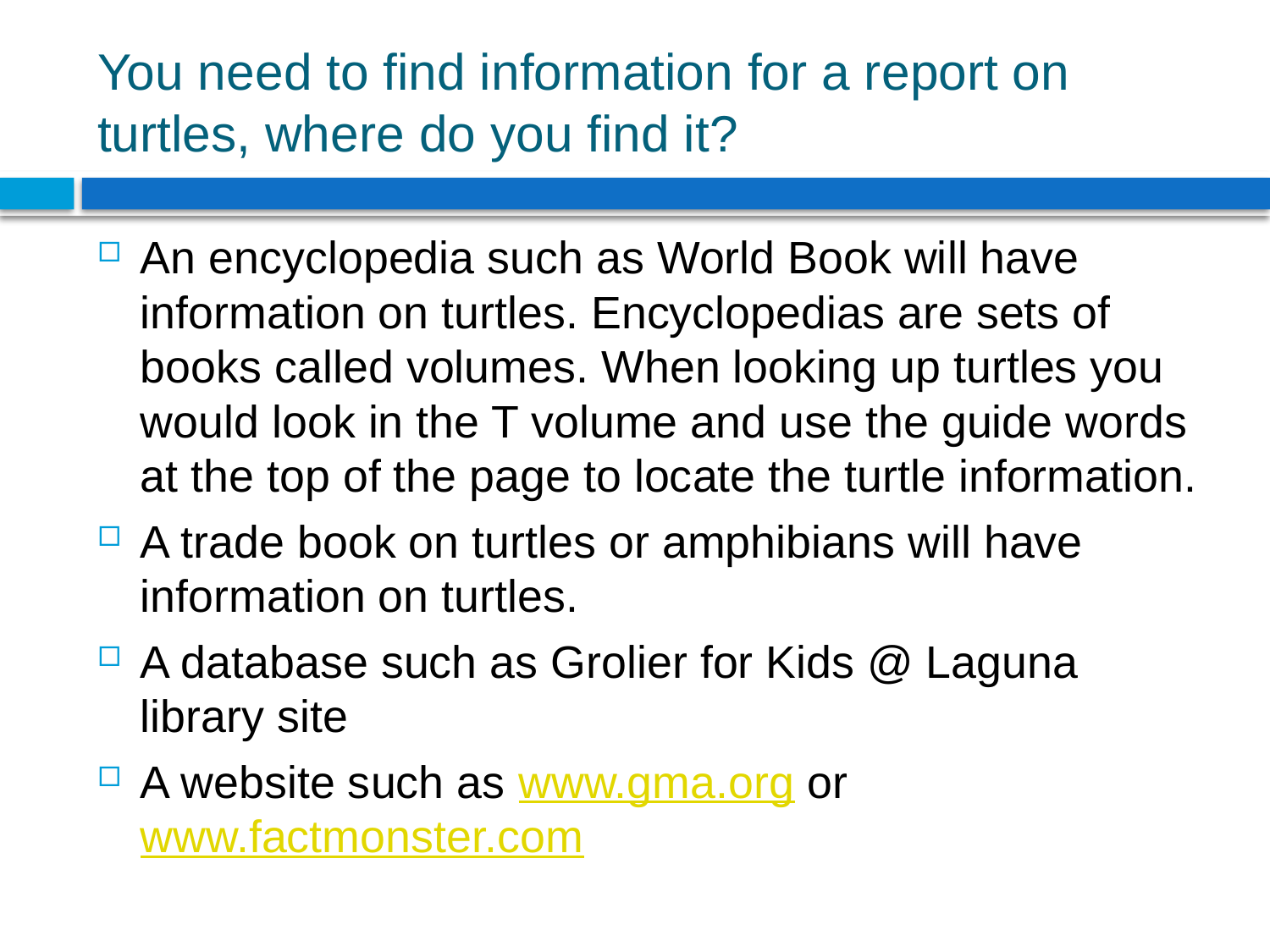

# You need to find information for a report on turtles, where do you find it?
An encyclopedia such as World Book will have information on turtles. Encyclopedias are sets of books called volumes. When looking up turtles you would look in the T volume and use the guide words at the top of the page to locate the turtle information.
A trade book on turtles or amphibians will have information on turtles.
A database such as Grolier for Kids @ Laguna library site
A website such as www.gma.org or www.factmonster.com